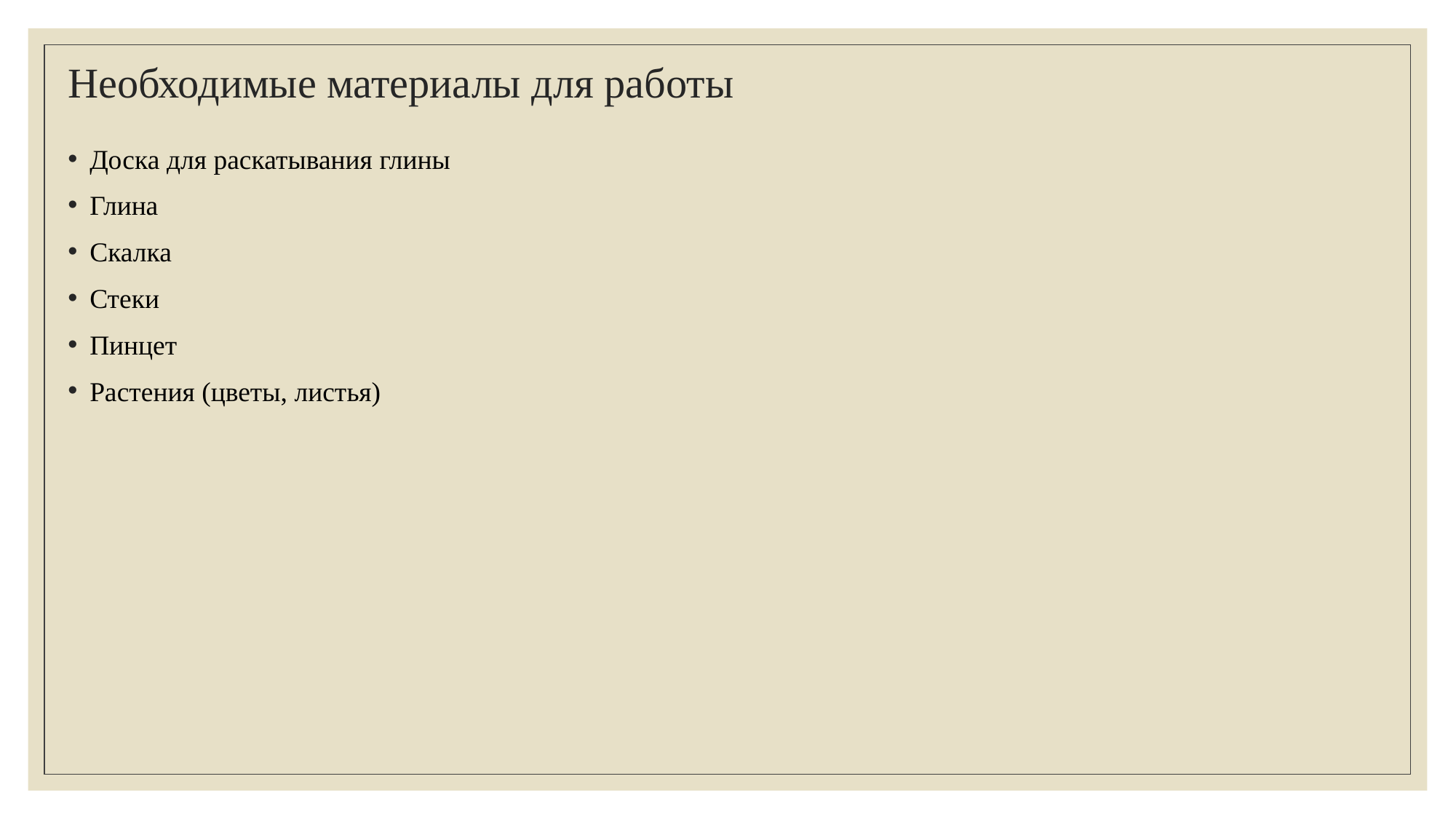

# Необходимые материалы для работы
Доска для раскатывания глины
Глина
Скалка
Стеки
Пинцет
Растения (цветы, листья)